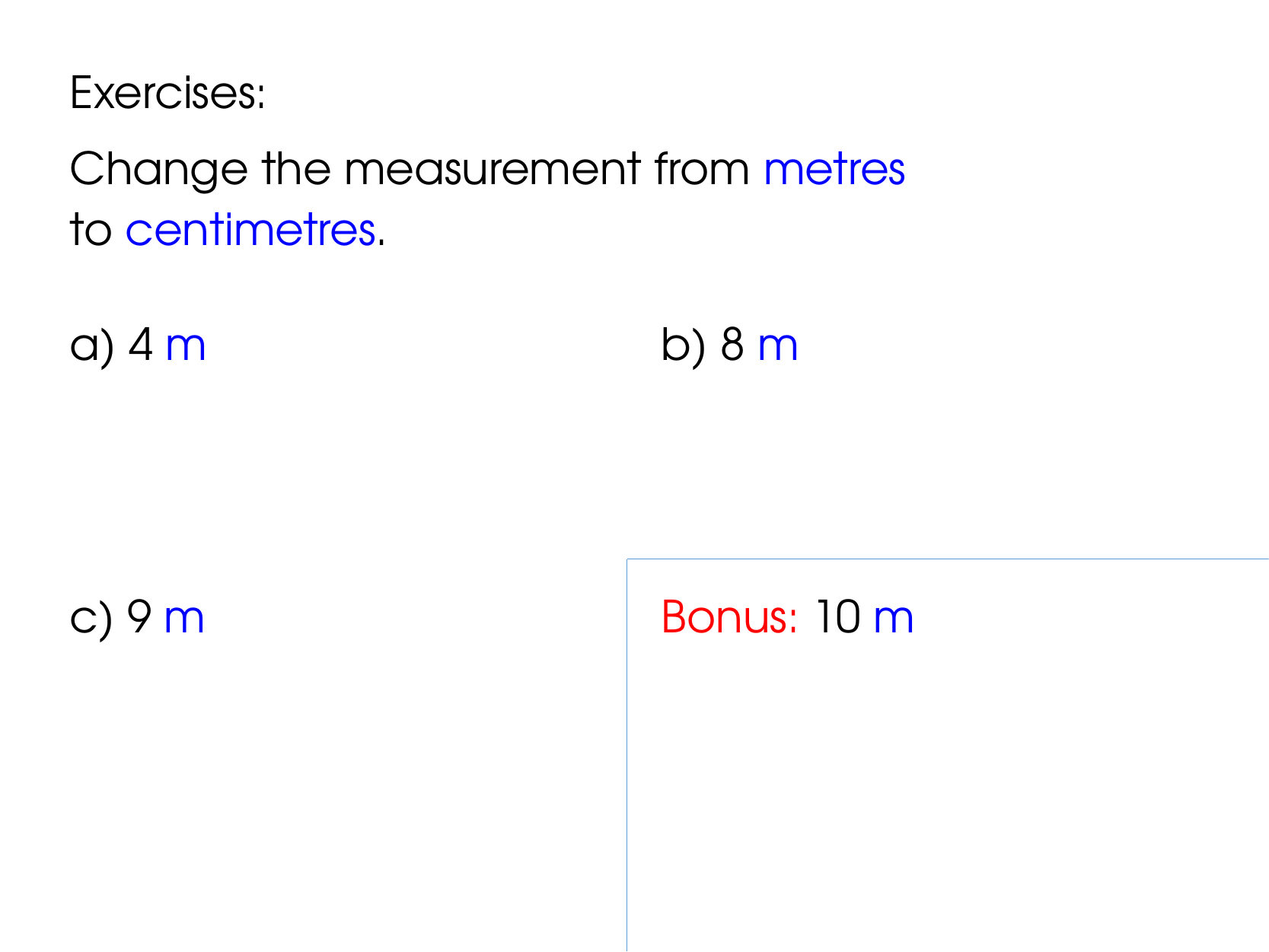

Exercises:
Change the measurement from metres
to centimetres.
a) 4 m
b) 8 m
c) 9 m
Bonus: 10 m